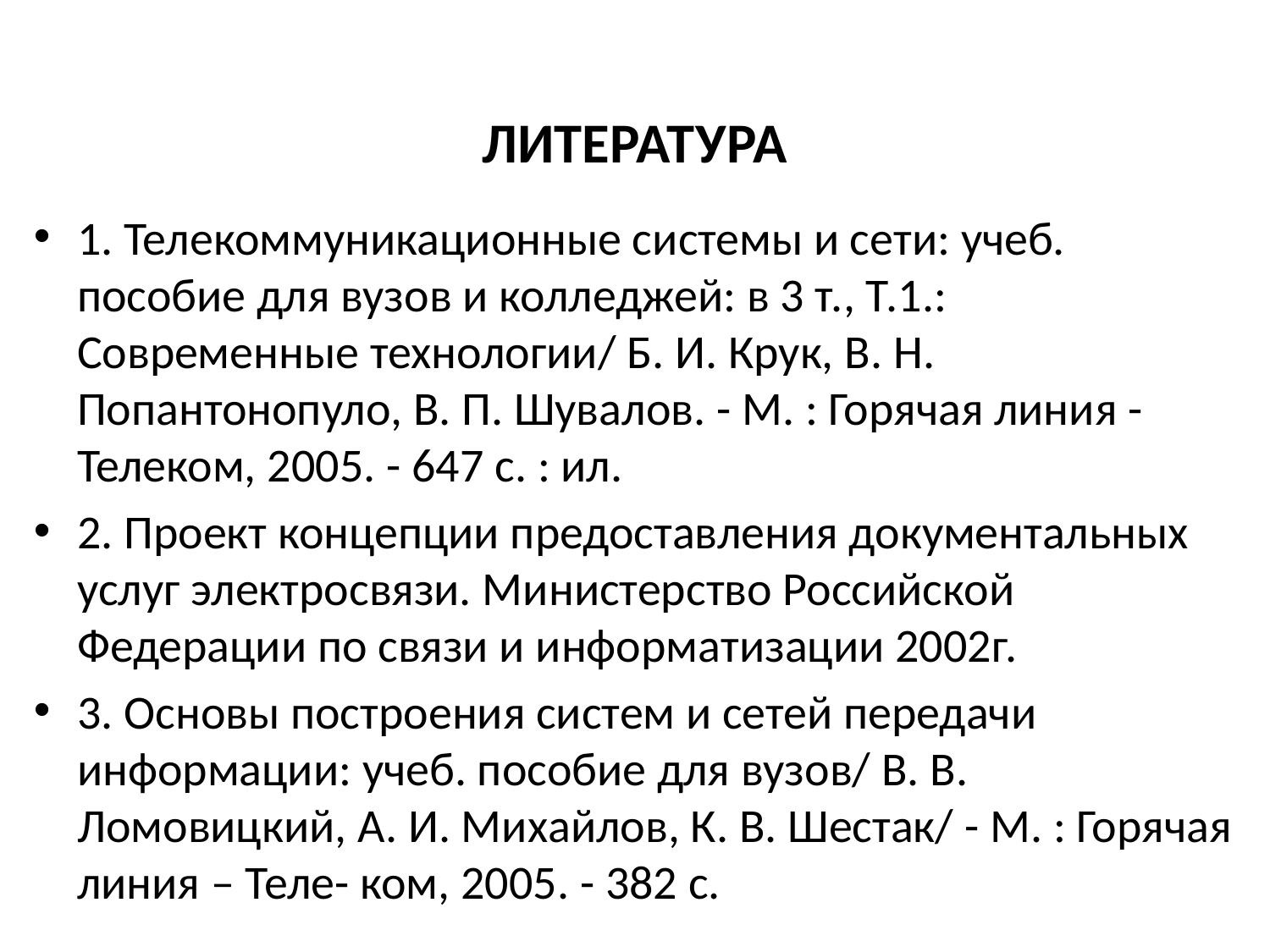

ЛИТЕРАТУРА
1. Телекоммуникационные системы и сети: учеб. пособие для вузов и колледжей: в 3 т., Т.1.: Современные технологии/ Б. И. Крук, В. Н. Попантонопуло, В. П. Шувалов. - М. : Горячая линия - Телеком, 2005. - 647 с. : ил.
2. Проект концепции предоставления документальных услуг электросвязи. Министерство Российской Федерации по связи и информатизации 2002г.
3. Основы построения систем и сетей передачи информации: учеб. пособие для вузов/ В. В. Ломовицкий, А. И. Михайлов, К. В. Шестак/ - М. : Горячая линия – Теле- ком, 2005. - 382 с.